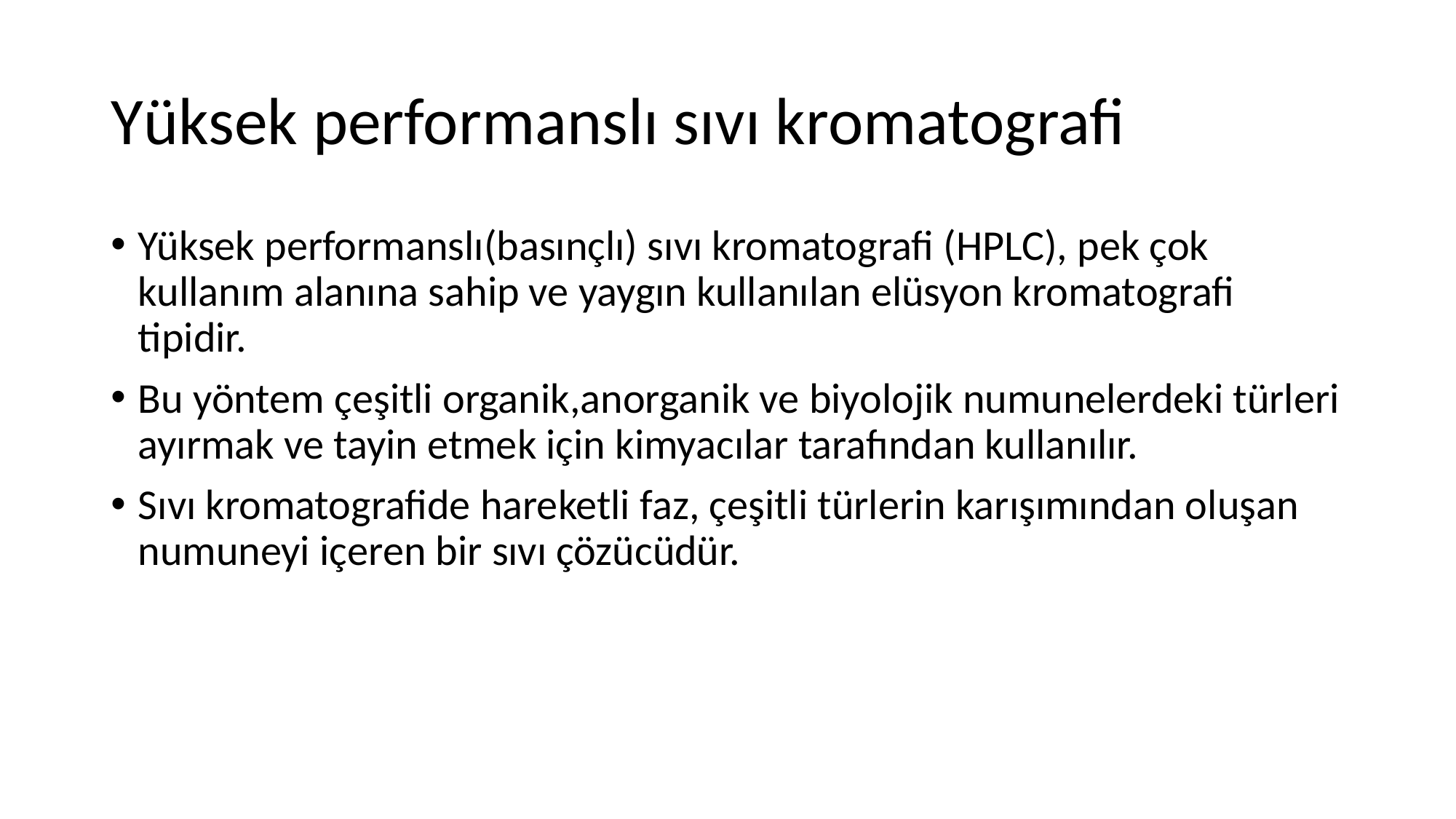

# Yüksek performanslı sıvı kromatografi
Yüksek performanslı(basınçlı) sıvı kromatografi (HPLC), pek çok kullanım alanına sahip ve yaygın kullanılan elüsyon kromatografi tipidir.
Bu yöntem çeşitli organik,anorganik ve biyolojik numunelerdeki türleri ayırmak ve tayin etmek için kimyacılar tarafından kullanılır.
Sıvı kromatografide hareketli faz, çeşitli türlerin karışımından oluşan numuneyi içeren bir sıvı çözücüdür.